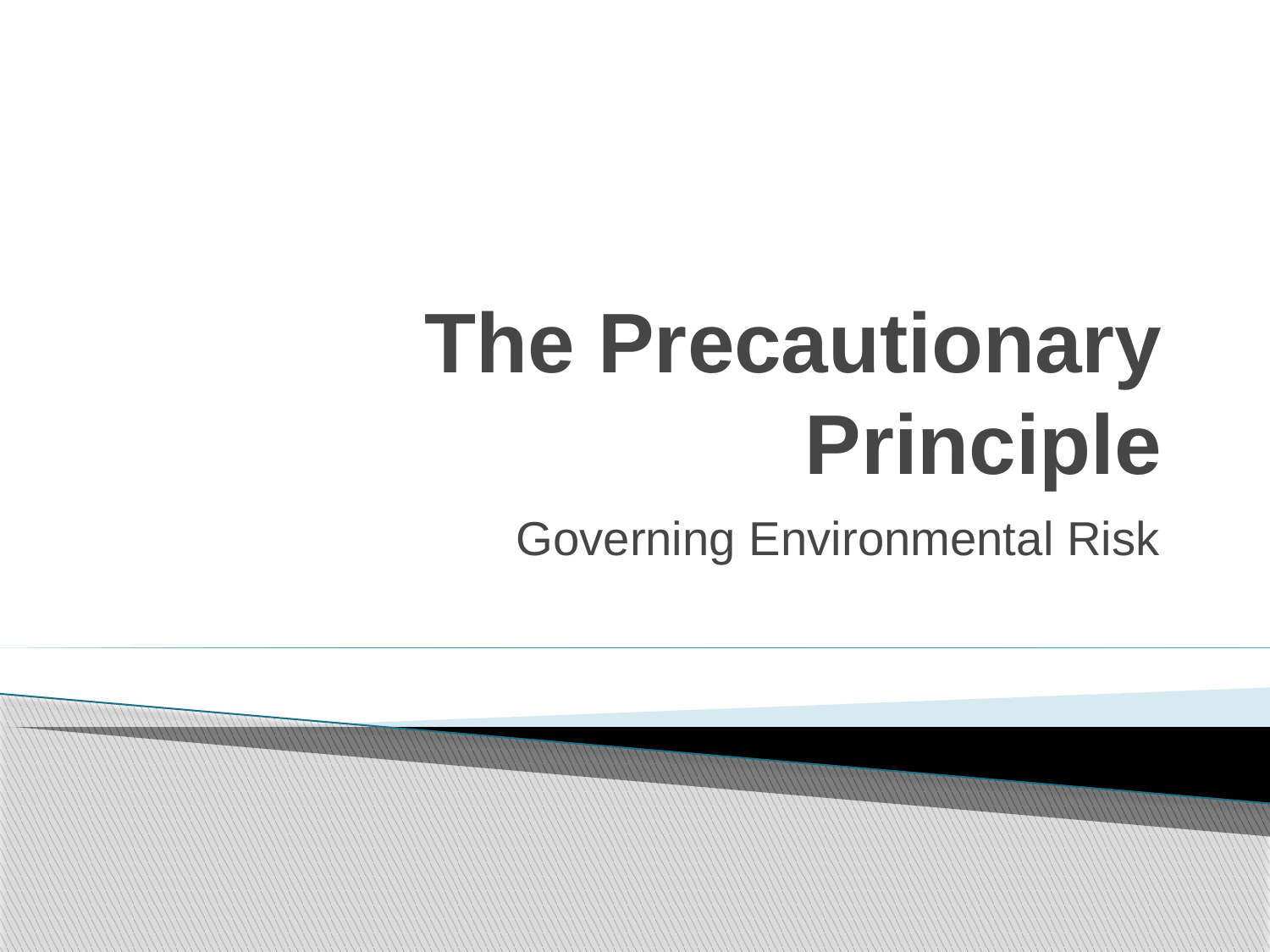

# The Precautionary Principle
Governing Environmental Risk